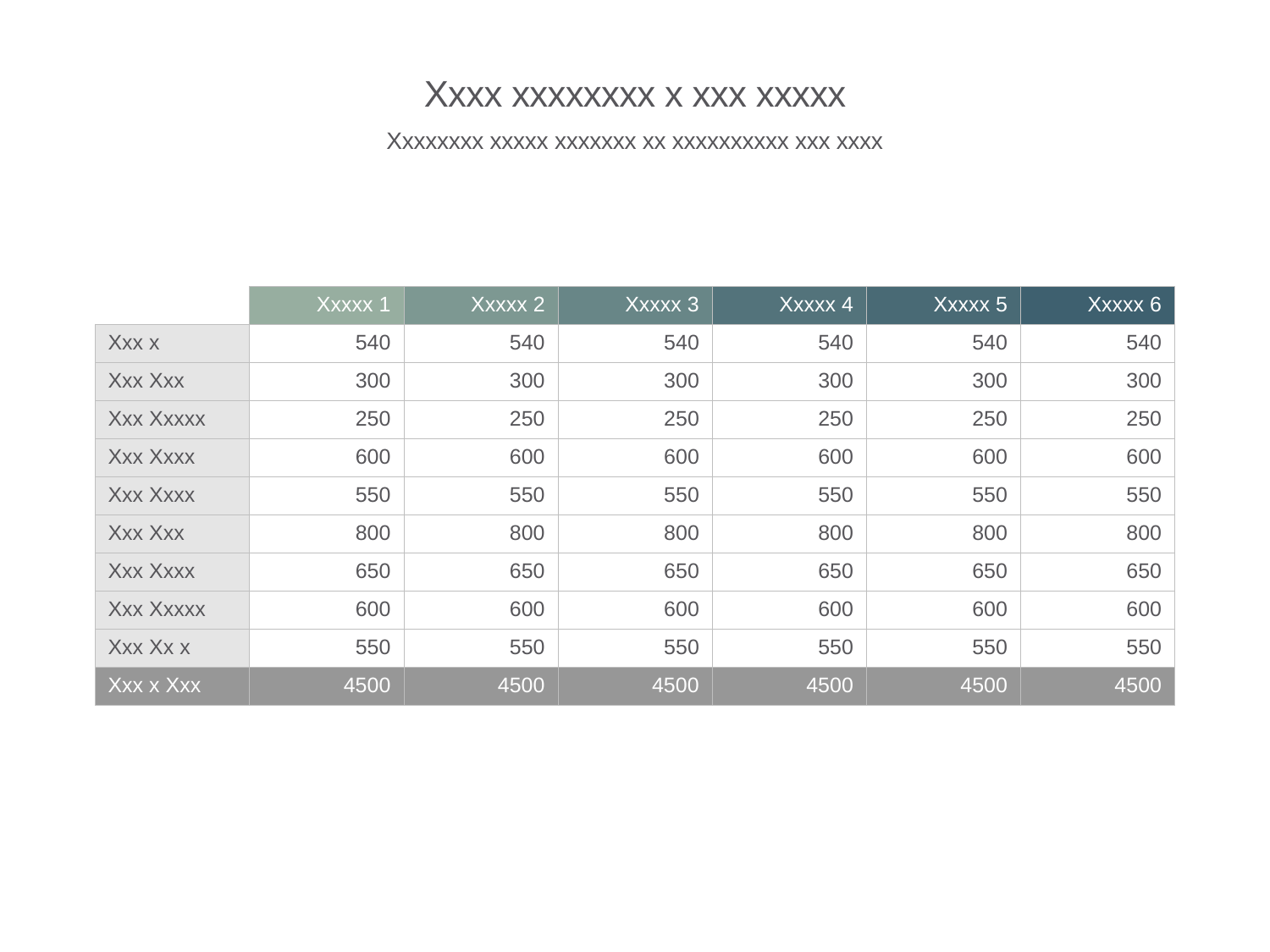

# Xxxx xxxxxxxx x xxx xxxxx
Xxxxxxxx xxxxx xxxxxxx xx xxxxxxxxxx xxx xxxx
|  | Xxxxx 1 | Xxxxx 2 | Xxxxx 3 | Xxxxx 4 | Xxxxx 5 | Xxxxx 6 |
| --- | --- | --- | --- | --- | --- | --- |
| Xxx x | 540 | 540 | 540 | 540 | 540 | 540 |
| Xxx Xxx | 300 | 300 | 300 | 300 | 300 | 300 |
| Xxx Xxxxx | 250 | 250 | 250 | 250 | 250 | 250 |
| Xxx Xxxx | 600 | 600 | 600 | 600 | 600 | 600 |
| Xxx Xxxx | 550 | 550 | 550 | 550 | 550 | 550 |
| Xxx Xxx | 800 | 800 | 800 | 800 | 800 | 800 |
| Xxx Xxxx | 650 | 650 | 650 | 650 | 650 | 650 |
| Xxx Xxxxx | 600 | 600 | 600 | 600 | 600 | 600 |
| Xxx Xx x | 550 | 550 | 550 | 550 | 550 | 550 |
| Xxx x Xxx | 4500 | 4500 | 4500 | 4500 | 4500 | 4500 |